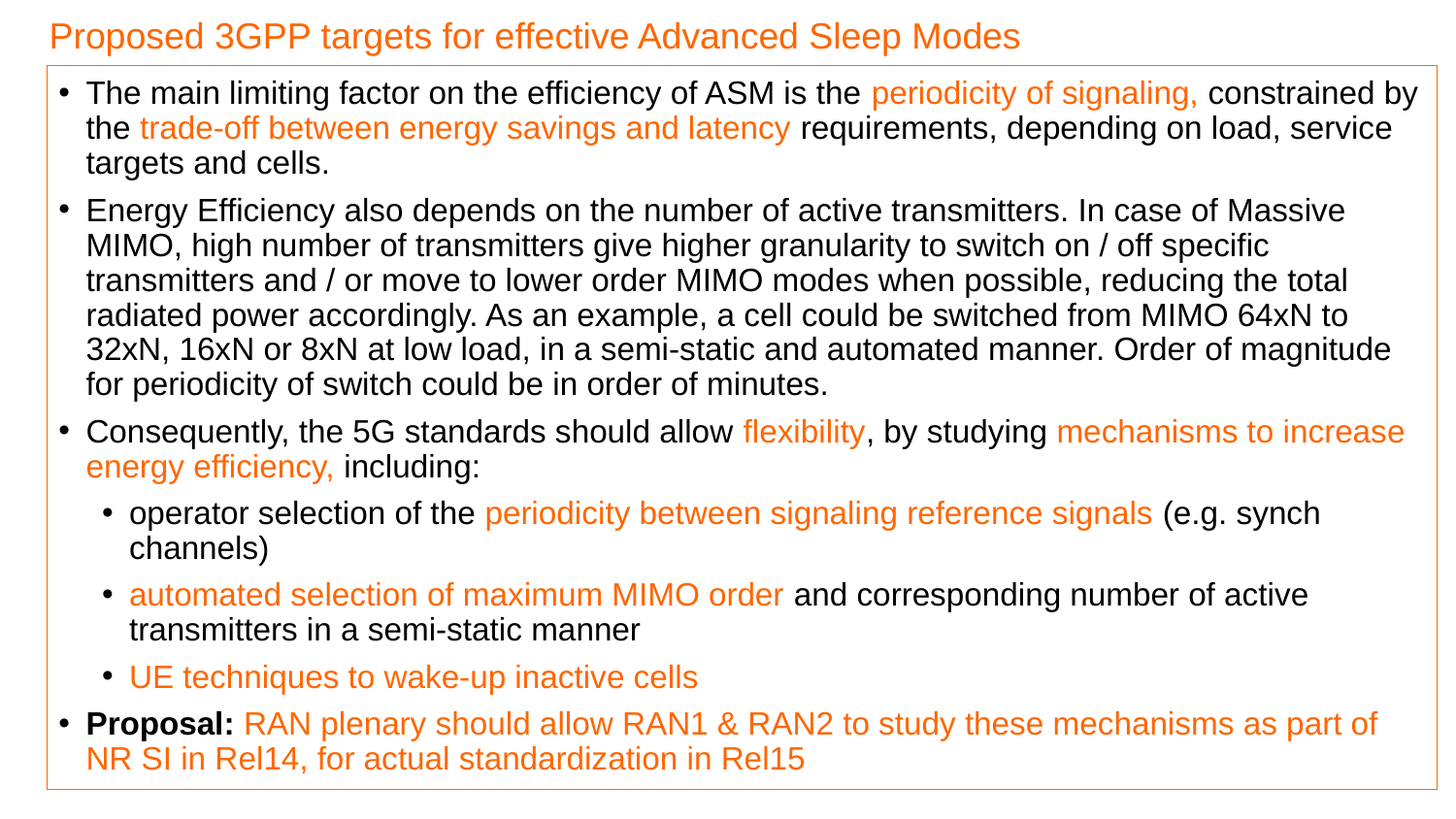

# Proposed 3GPP targets for effective Advanced Sleep Modes
The main limiting factor on the efficiency of ASM is the periodicity of signaling, constrained by the trade-off between energy savings and latency requirements, depending on load, service targets and cells.
Energy Efficiency also depends on the number of active transmitters. In case of Massive MIMO, high number of transmitters give higher granularity to switch on / off specific transmitters and / or move to lower order MIMO modes when possible, reducing the total radiated power accordingly. As an example, a cell could be switched from MIMO 64xN to 32xN, 16xN or 8xN at low load, in a semi-static and automated manner. Order of magnitude for periodicity of switch could be in order of minutes.
Consequently, the 5G standards should allow flexibility, by studying mechanisms to increase energy efficiency, including:
operator selection of the periodicity between signaling reference signals (e.g. synch channels)
automated selection of maximum MIMO order and corresponding number of active transmitters in a semi-static manner
UE techniques to wake-up inactive cells
Proposal: RAN plenary should allow RAN1 & RAN2 to study these mechanisms as part of NR SI in Rel14, for actual standardization in Rel15